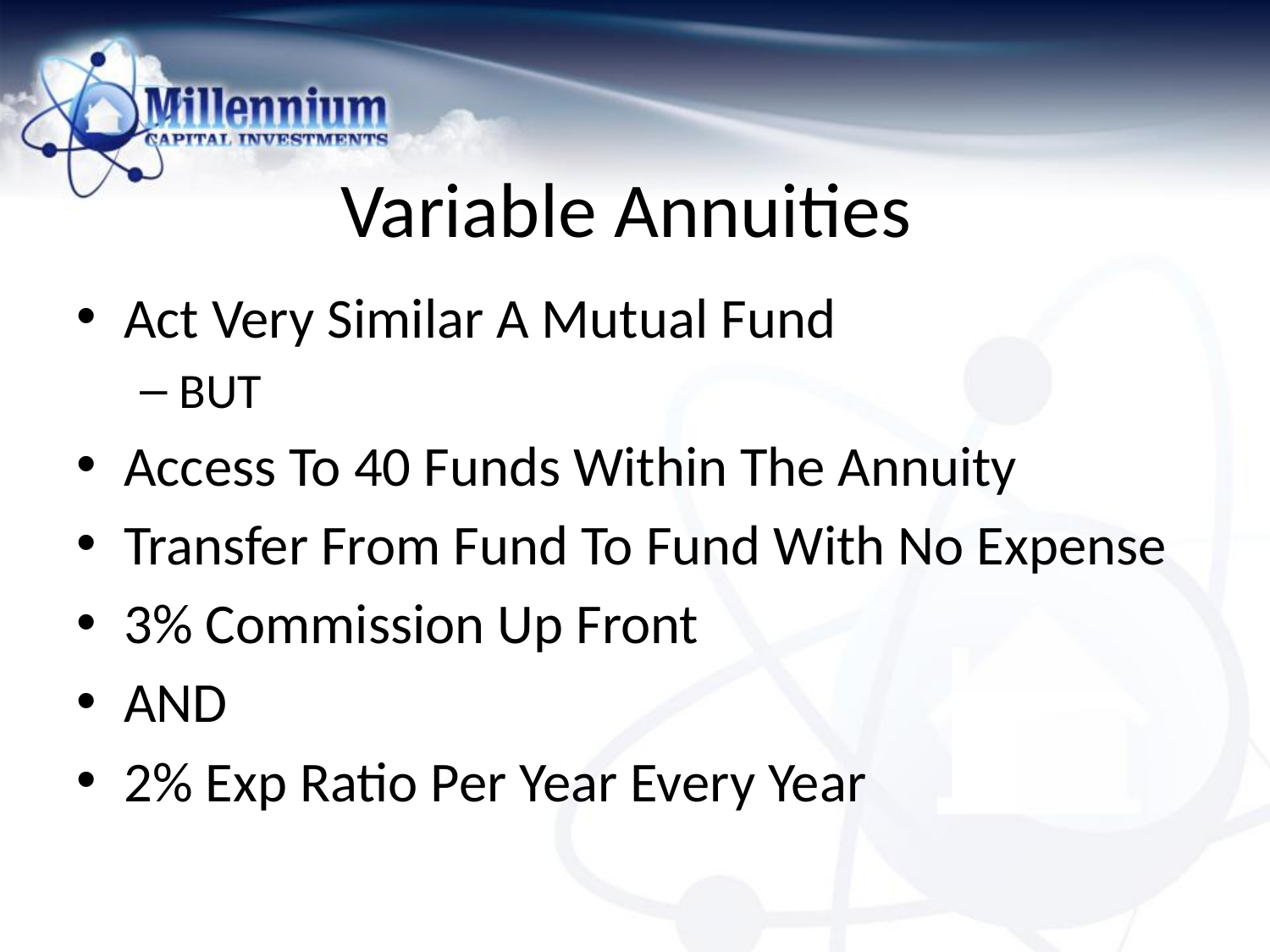

# Variable Annuities
Act Very Similar A Mutual Fund
BUT
Access To 40 Funds Within The Annuity
Transfer From Fund To Fund With No Expense
3% Commission Up Front
AND
2% Exp Ratio Per Year Every Year